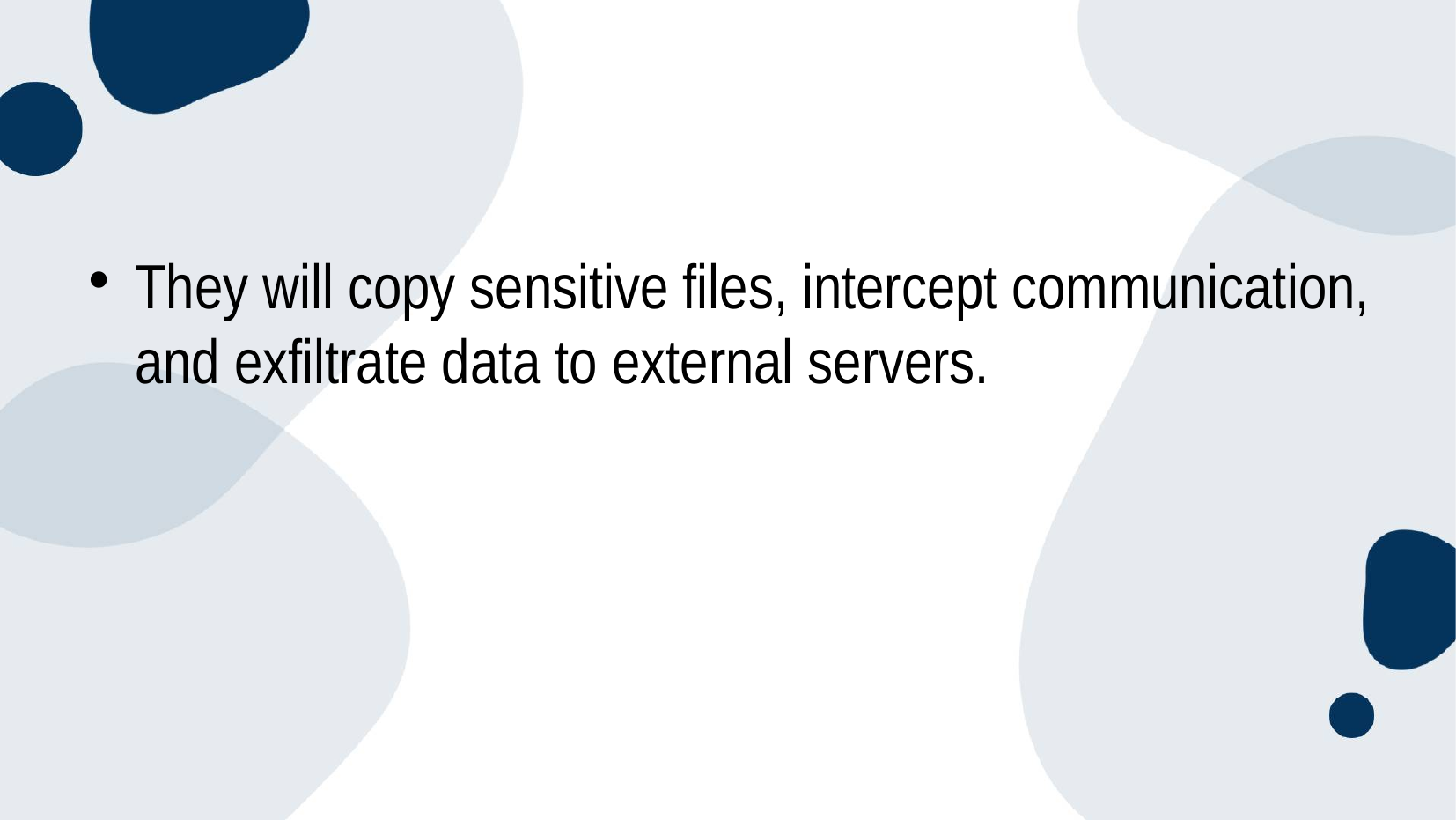

#
They will copy sensitive files, intercept communication, and exfiltrate data to external servers.